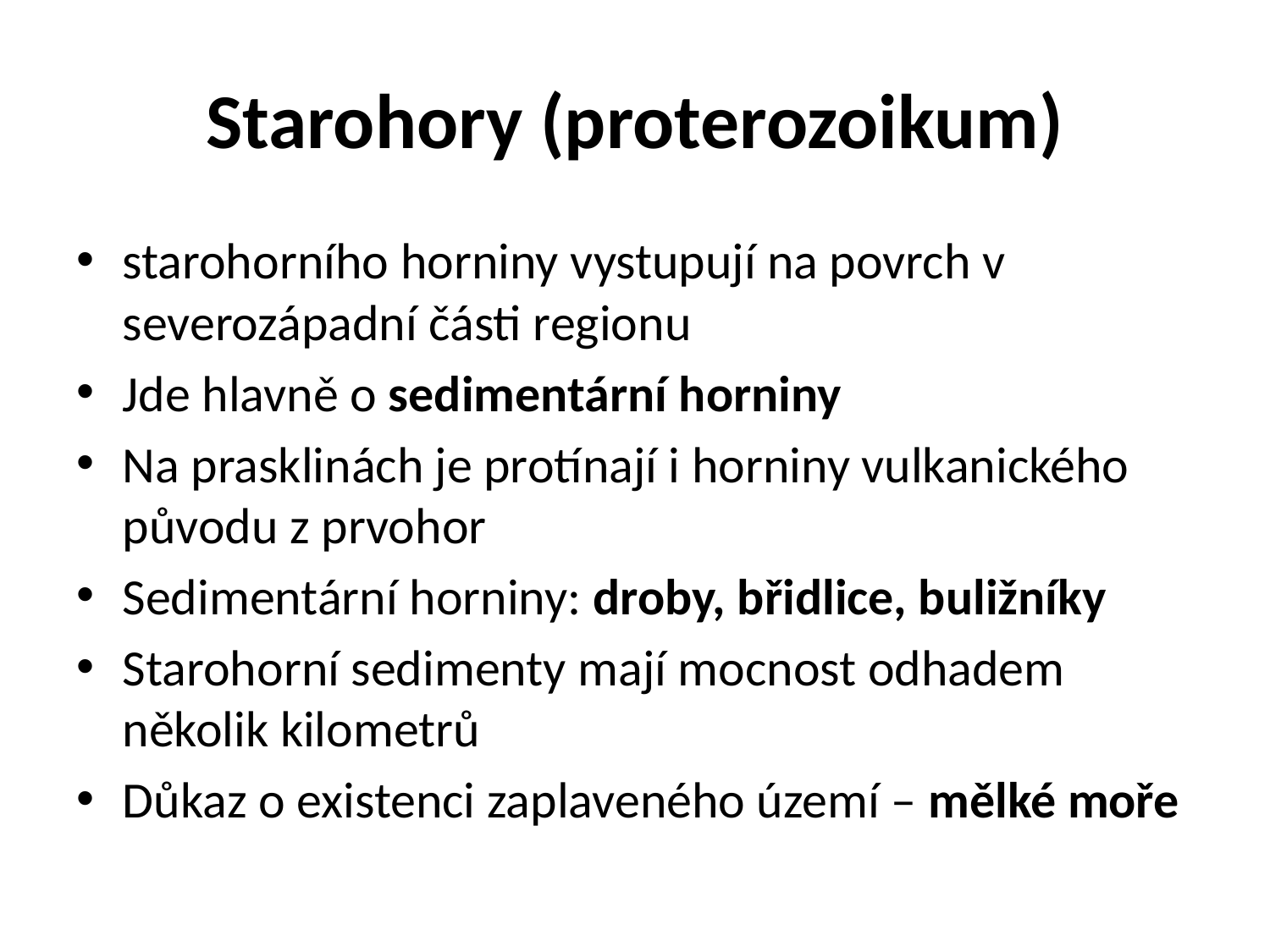

# Starohory (proterozoikum)
starohorního horniny vystupují na povrch v severozápadní části regionu
Jde hlavně o sedimentární horniny
Na prasklinách je protínají i horniny vulkanického původu z prvohor
Sedimentární horniny: droby, břidlice, buližníky
Starohorní sedimenty mají mocnost odhadem několik kilometrů
Důkaz o existenci zaplaveného území – mělké moře